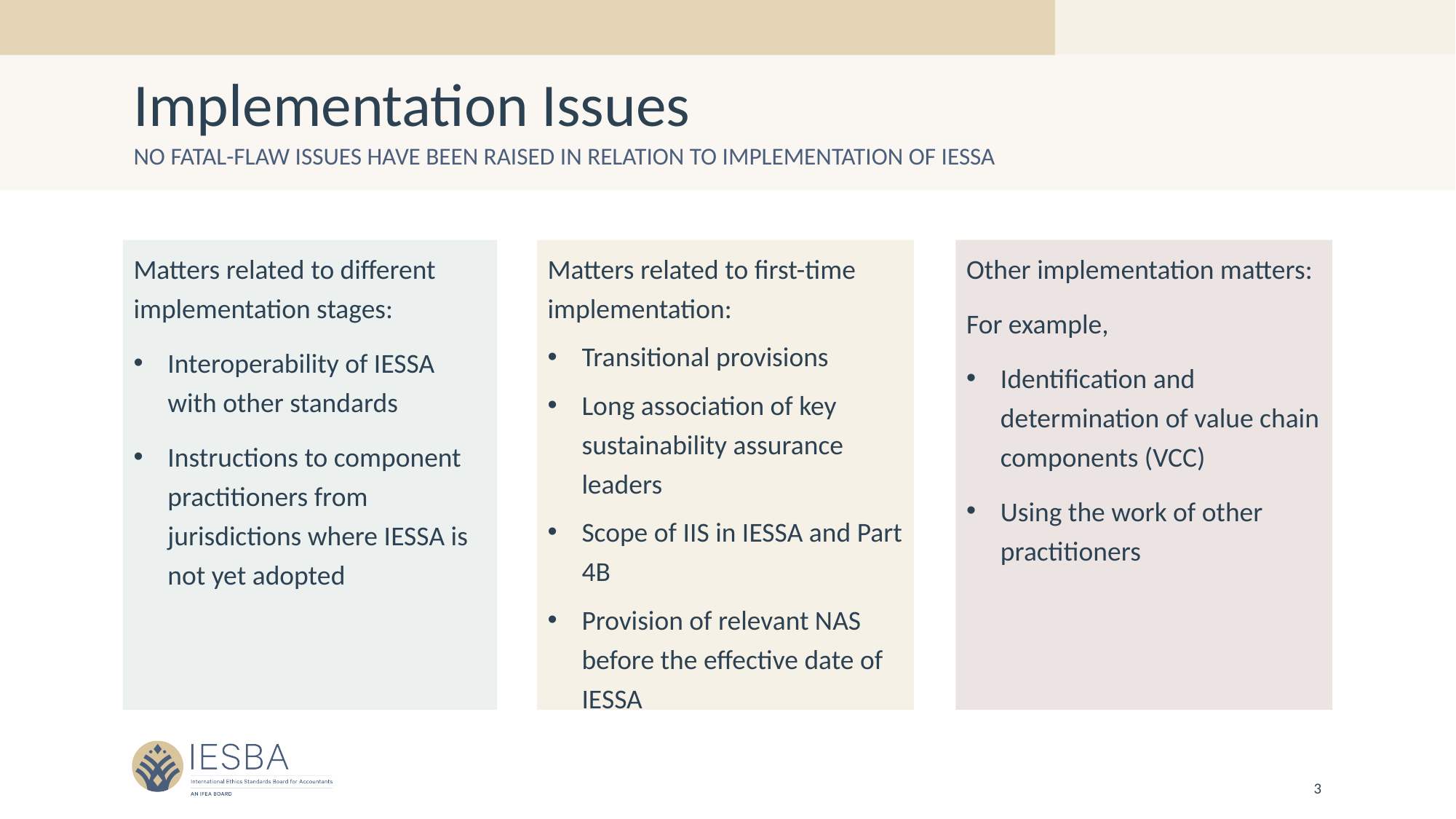

# Implementation Issues
No fatal-flaw issues have been raised in relation to implementation of IESSA
Matters related to different implementation stages:
Interoperability of IESSA with other standards
Instructions to component practitioners from jurisdictions where IESSA is not yet adopted

Other implementation matters:
For example,
Identification and determination of value chain components (VCC)
Using the work of other practitioners
Matters related to first-time implementation:
Transitional provisions
Long association of key sustainability assurance leaders
Scope of IIS in IESSA and Part 4B
Provision of relevant NAS before the effective date of IESSA

3